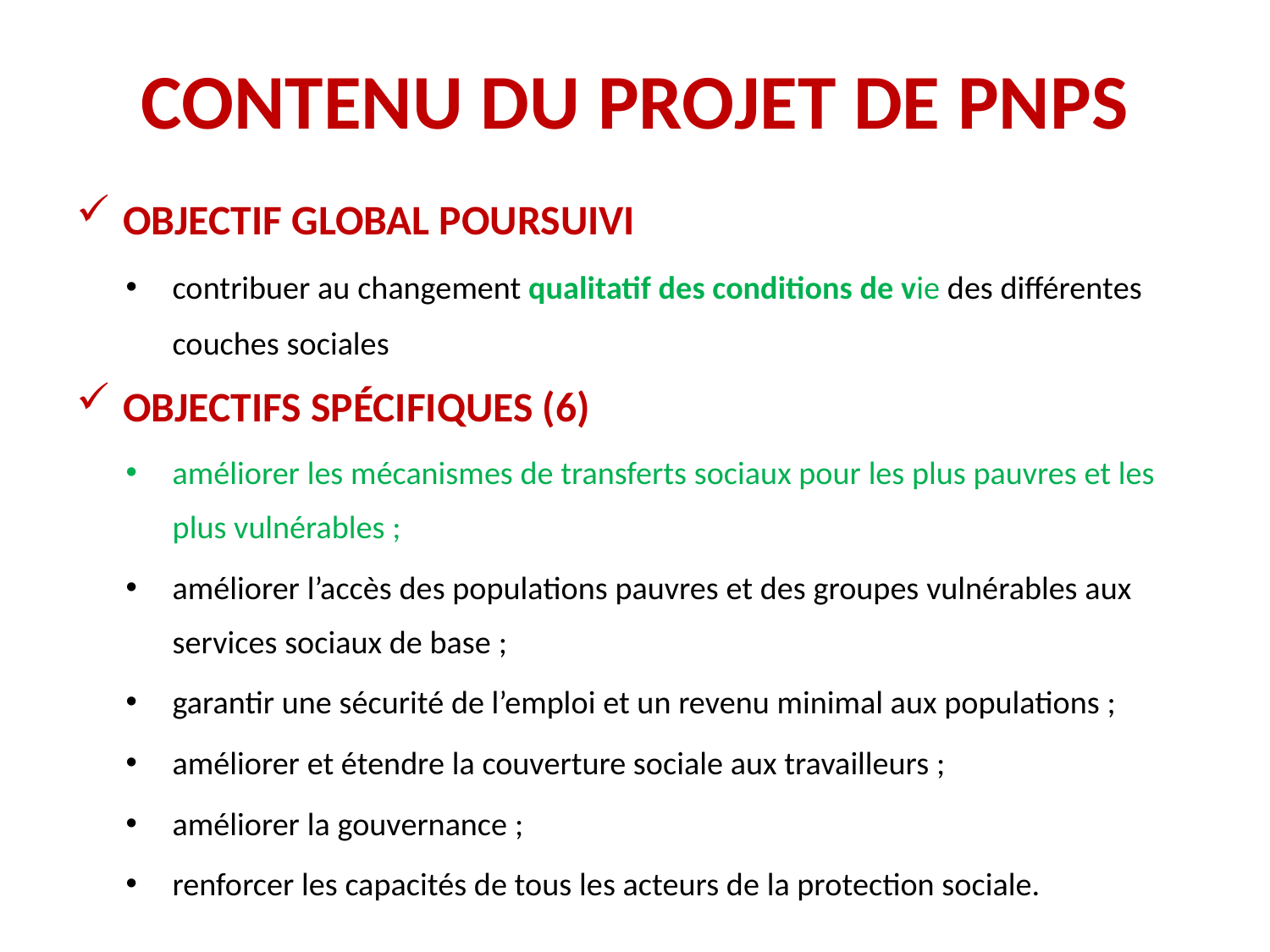

# CONTENU DU PROJET DE PNPS
Objectif Global poursuivi
contribuer au changement qualitatif des conditions de vie des différentes couches sociales
Objectifs spécifiques (6)
améliorer les mécanismes de transferts sociaux pour les plus pauvres et les plus vulnérables ;
améliorer l’accès des populations pauvres et des groupes vulnérables aux services sociaux de base ;
garantir une sécurité de l’emploi et un revenu minimal aux populations ;
améliorer et étendre la couverture sociale aux travailleurs ;
améliorer la gouvernance ;
renforcer les capacités de tous les acteurs de la protection sociale.